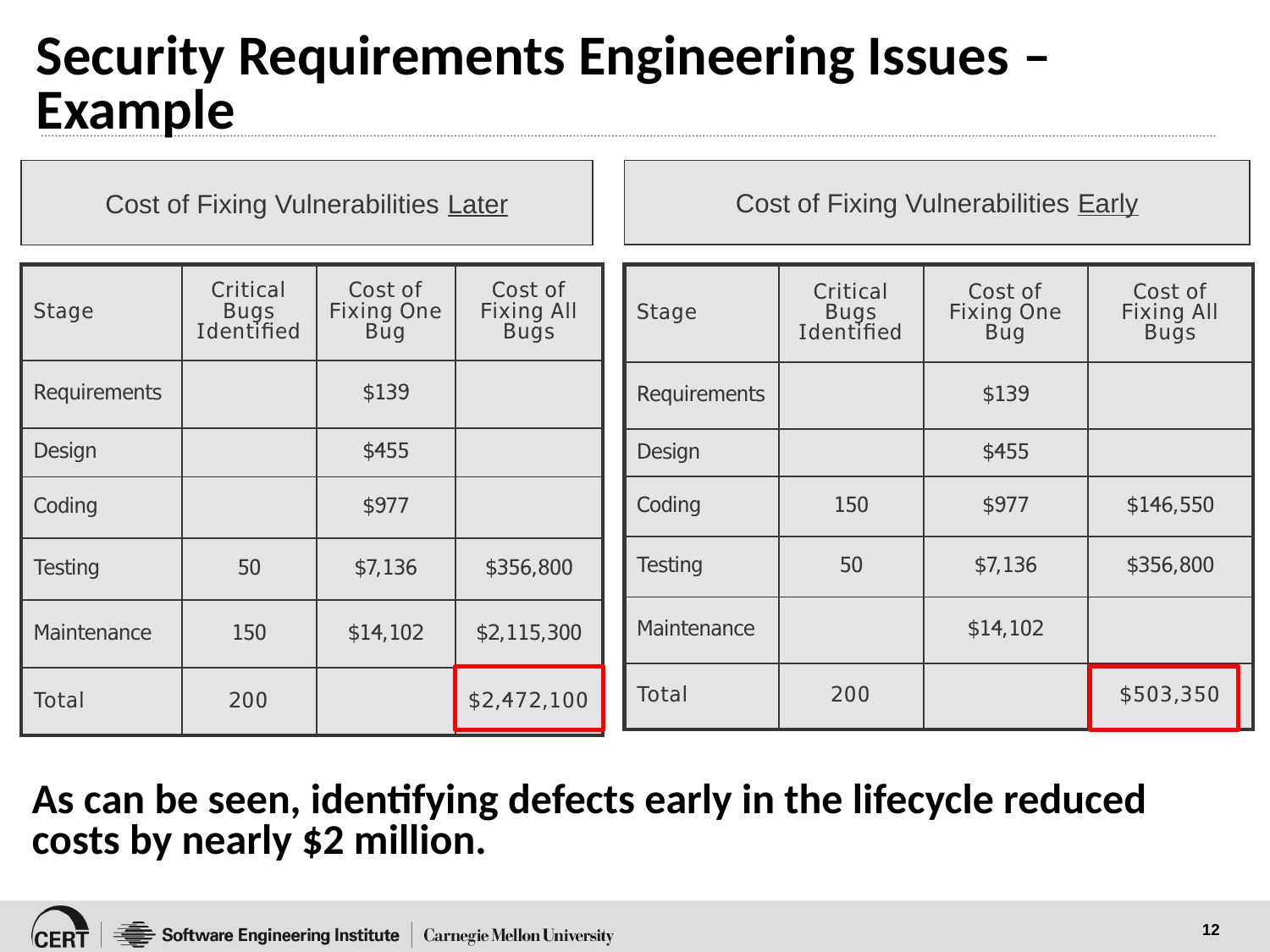

# Security Requirements Engineering Issues – Example

Cost of Fixing Vulnerabilities Early
Cost of Fixing Vulnerabilities Later
| Stage | Critical Bugs Identified | Cost of Fixing One Bug | Cost of Fixing All Bugs |
| --- | --- | --- | --- |
| Requirements |  | $139 |  |
| Design |  | $455 |  |
| Coding |  | $977 |  |
| Testing | 50 | $7,136 | $356,800 |
| Maintenance | 150 | $14,102 | $2,115,300 |
| Total | 200 |  | $2,472,100 |
| Stage | Critical Bugs Identified | Cost of Fixing One Bug | Cost of Fixing All Bugs |
| --- | --- | --- | --- |
| Requirements |  | $139 |  |
| Design |  | $455 |  |
| Coding | 150 | $977 | $146,550 |
| Testing | 50 | $7,136 | $356,800 |
| Maintenance |  | $14,102 |  |
| Total | 200 |  | $503,350 |

As can be seen, identifying defects early in the lifecycle reduced costs by nearly $2 million.